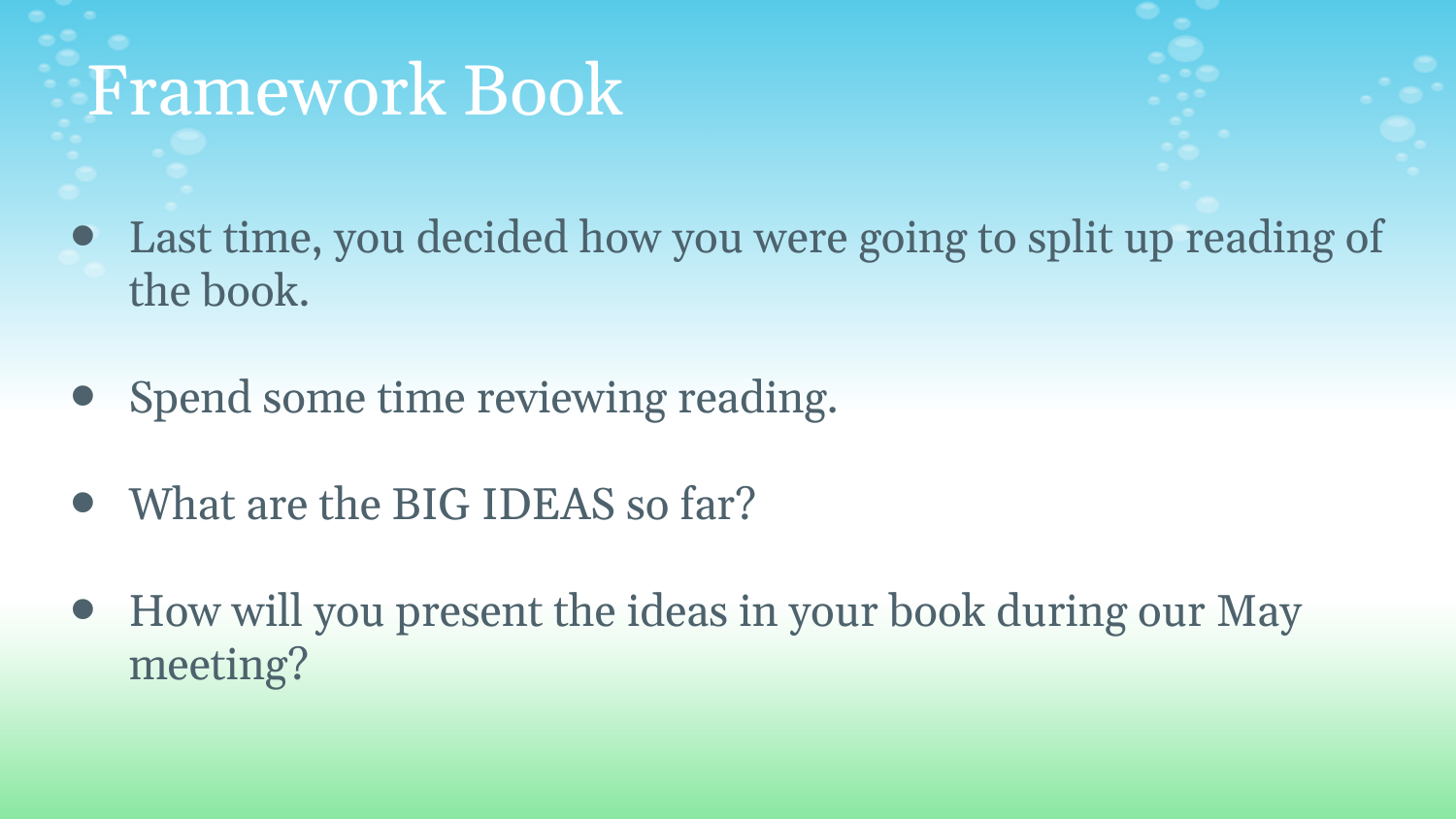

# Framework Book
Last time, you decided how you were going to split up reading of the book.

Spend some time reviewing reading.

What are the BIG IDEAS so far?

How will you present the ideas in your book during our May meeting?